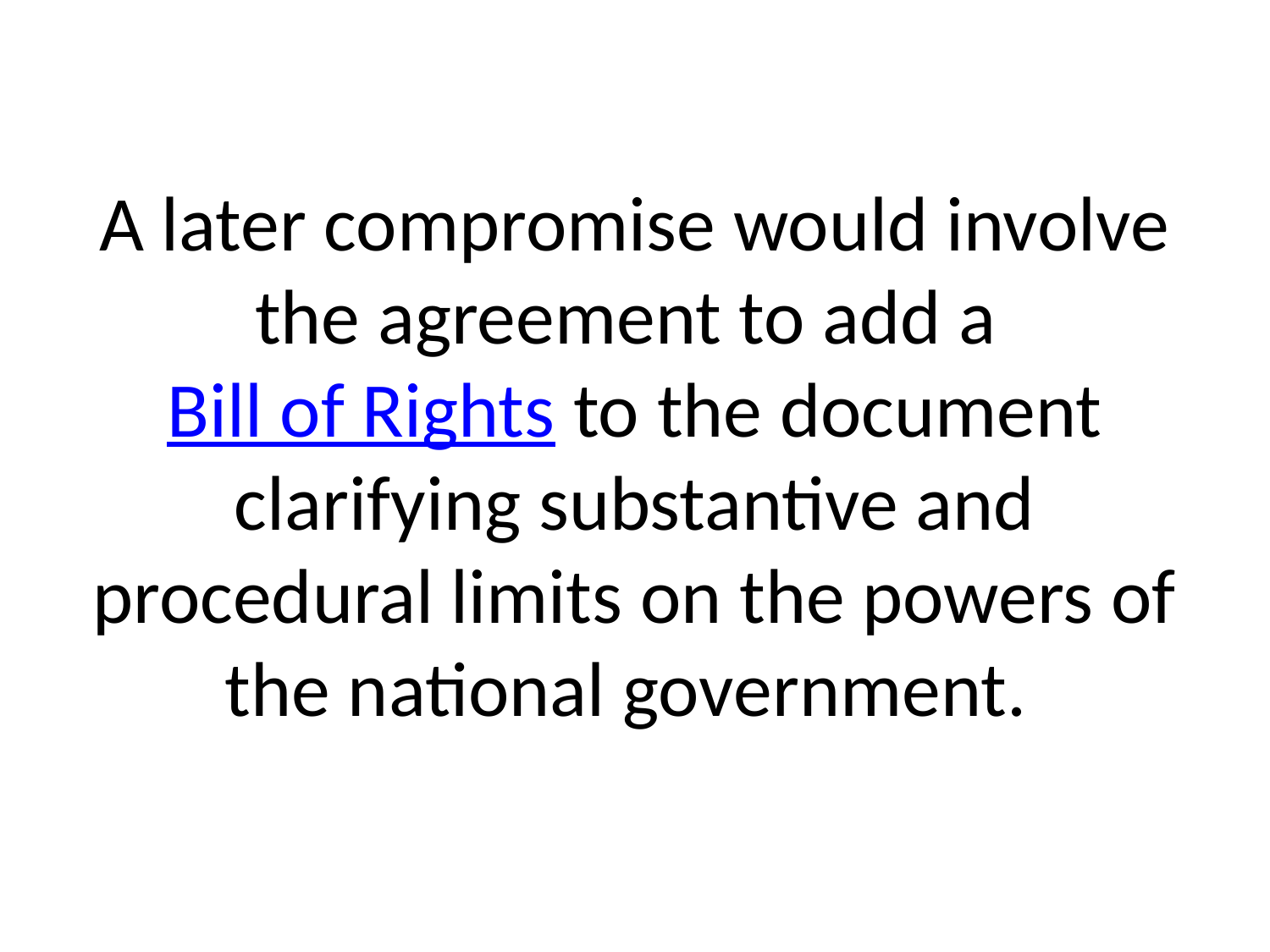

# A later compromise would involve the agreement to add a Bill of Rights to the document clarifying substantive and procedural limits on the powers of the national government.